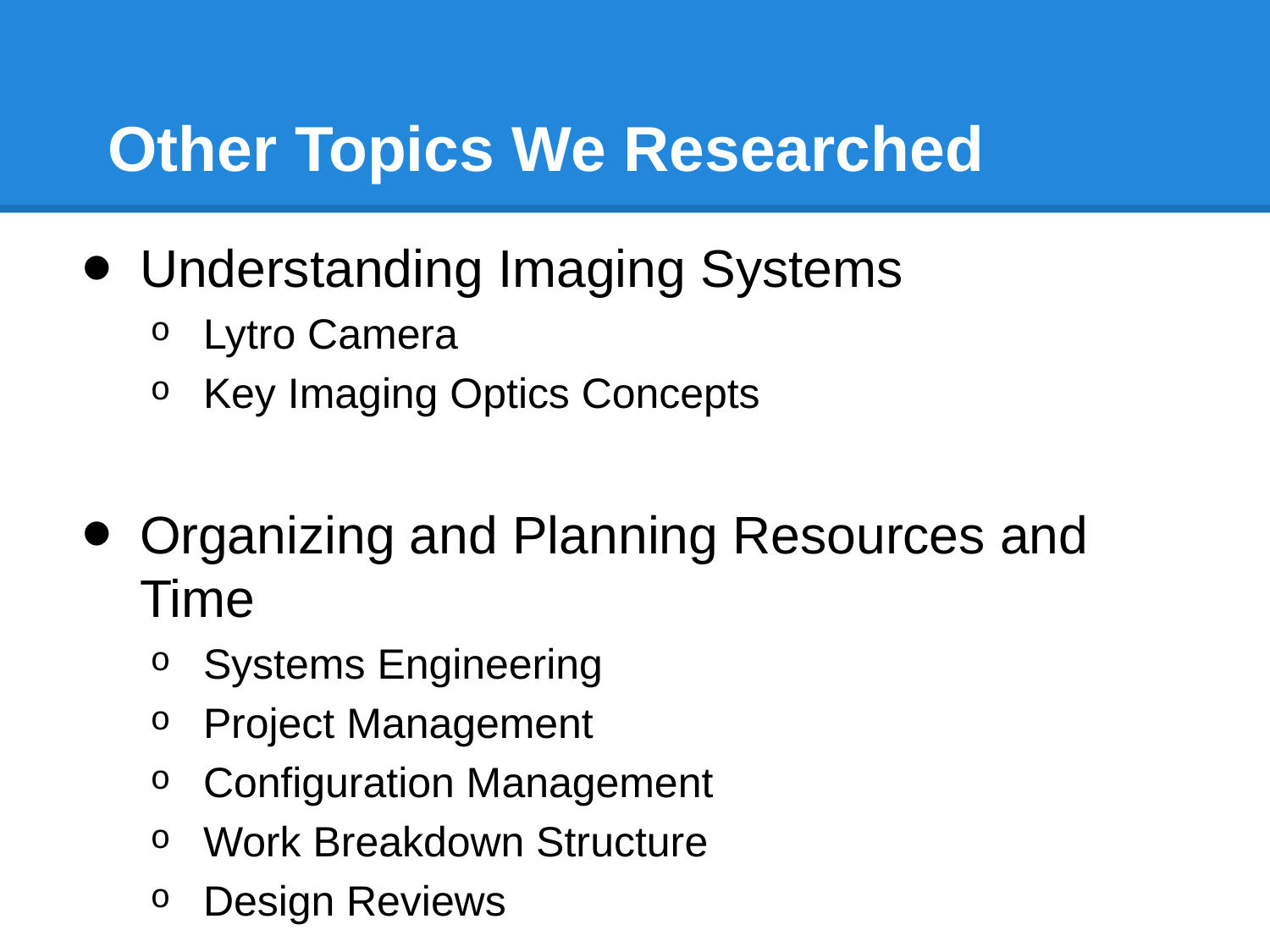

# Other Topics We Researched
Understanding Imaging Systems
Lytro Camera
Key Imaging Optics Concepts

Organizing and Planning Resources and Time
Systems Engineering
Project Management
Configuration Management
Work Breakdown Structure
Design Reviews